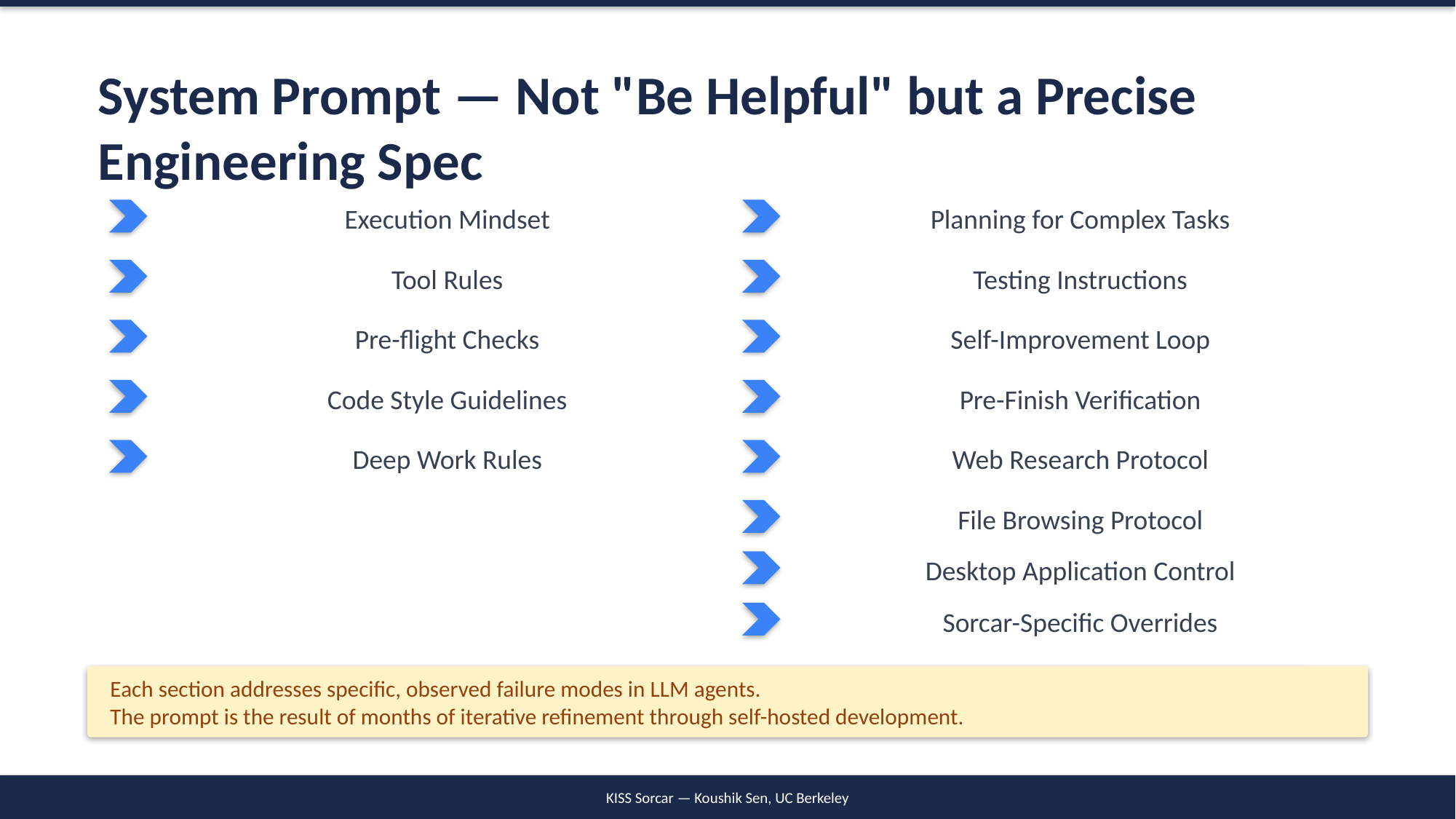

System Prompt — Not "Be Helpful" but a Precise Engineering Spec
Execution Mindset
Planning for Complex Tasks

Tool Rules
Testing Instructions

Pre-flight Checks
Self-Improvement Loop

Code Style Guidelines
Pre-Finish Verification

Deep Work Rules
Web Research Protocol

File Browsing Protocol

Desktop Application Control

Sorcar-Specific Overrides

Each section addresses specific, observed failure modes in LLM agents.
The prompt is the result of months of iterative refinement through self-hosted development.
KISS Sorcar — Koushik Sen, UC Berkeley